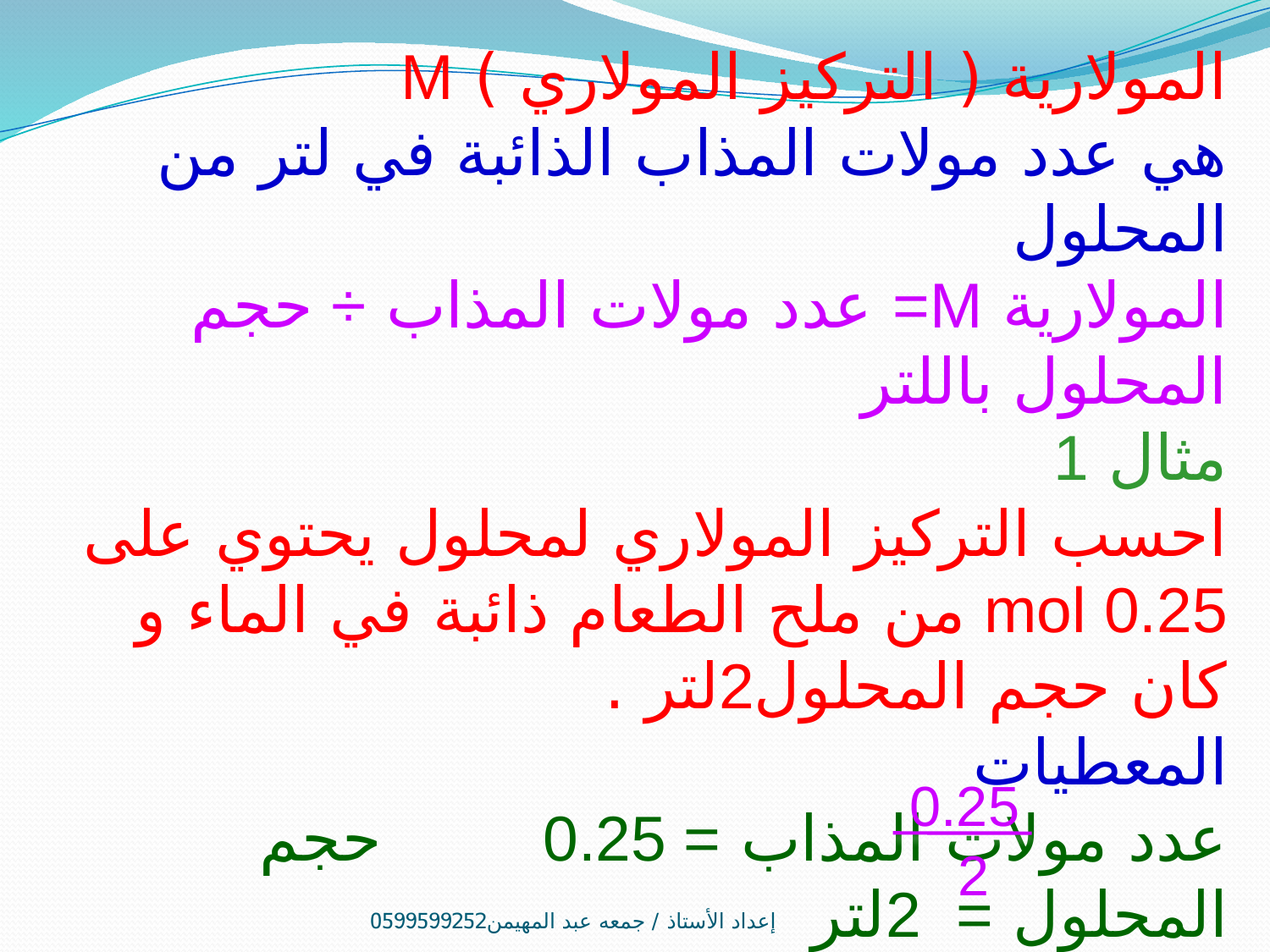

المولارية ( التركيز المولاري ) M
هي عدد مولات المذاب الذائبة في لتر من المحلول
المولارية M= عدد مولات المذاب ÷ حجم المحلول باللتر
مثال 1
احسب التركيز المولاري لمحلول يحتوي على
0.25 mol من ملح الطعام ذائبة في الماء و كان حجم المحلول2لتر .
المعطيات
عدد مولات المذاب = 0.25        حجم المحلول =  2لتر
حساب المطلوب
المولارية=             = 0.125 مولار

0.25
2
إعداد الأستاذ / جمعه عبد المهيمن0599599252